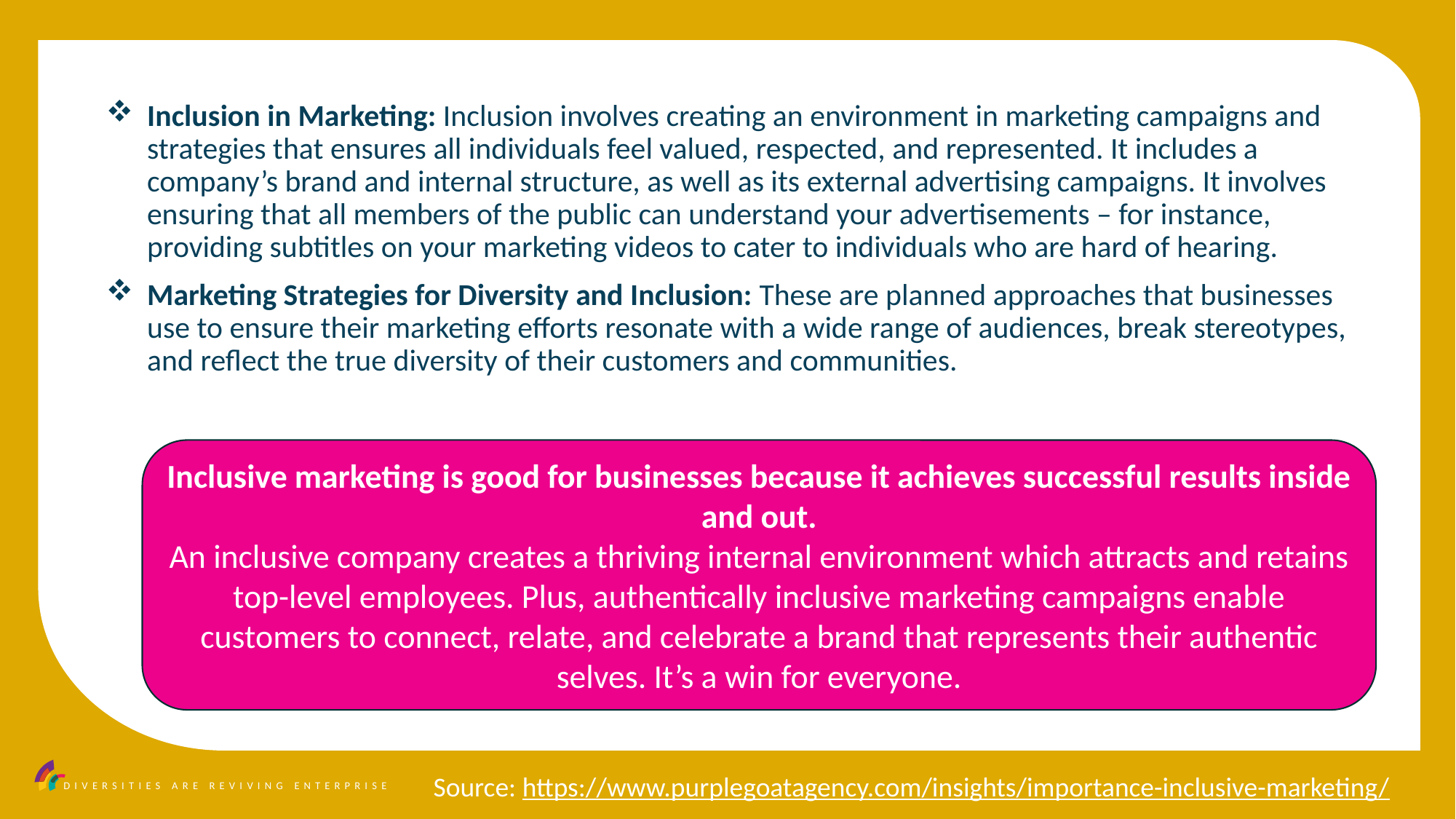

Inclusion in Marketing: Inclusion involves creating an environment in marketing campaigns and strategies that ensures all individuals feel valued, respected, and represented. It includes a company’s brand and internal structure, as well as its external advertising campaigns. It involves ensuring that all members of the public can understand your advertisements – for instance, providing subtitles on your marketing videos to cater to individuals who are hard of hearing.
Marketing Strategies for Diversity and Inclusion: These are planned approaches that businesses use to ensure their marketing efforts resonate with a wide range of audiences, break stereotypes, and reflect the true diversity of their customers and communities.
Inclusive marketing is good for businesses because it achieves successful results inside and out.
An inclusive company creates a thriving internal environment which attracts and retains top-level employees. Plus, authentically inclusive marketing campaigns enable customers to connect, relate, and celebrate a brand that represents their authentic selves. It’s a win for everyone.
Source: https://www.purplegoatagency.com/insights/importance-inclusive-marketing/